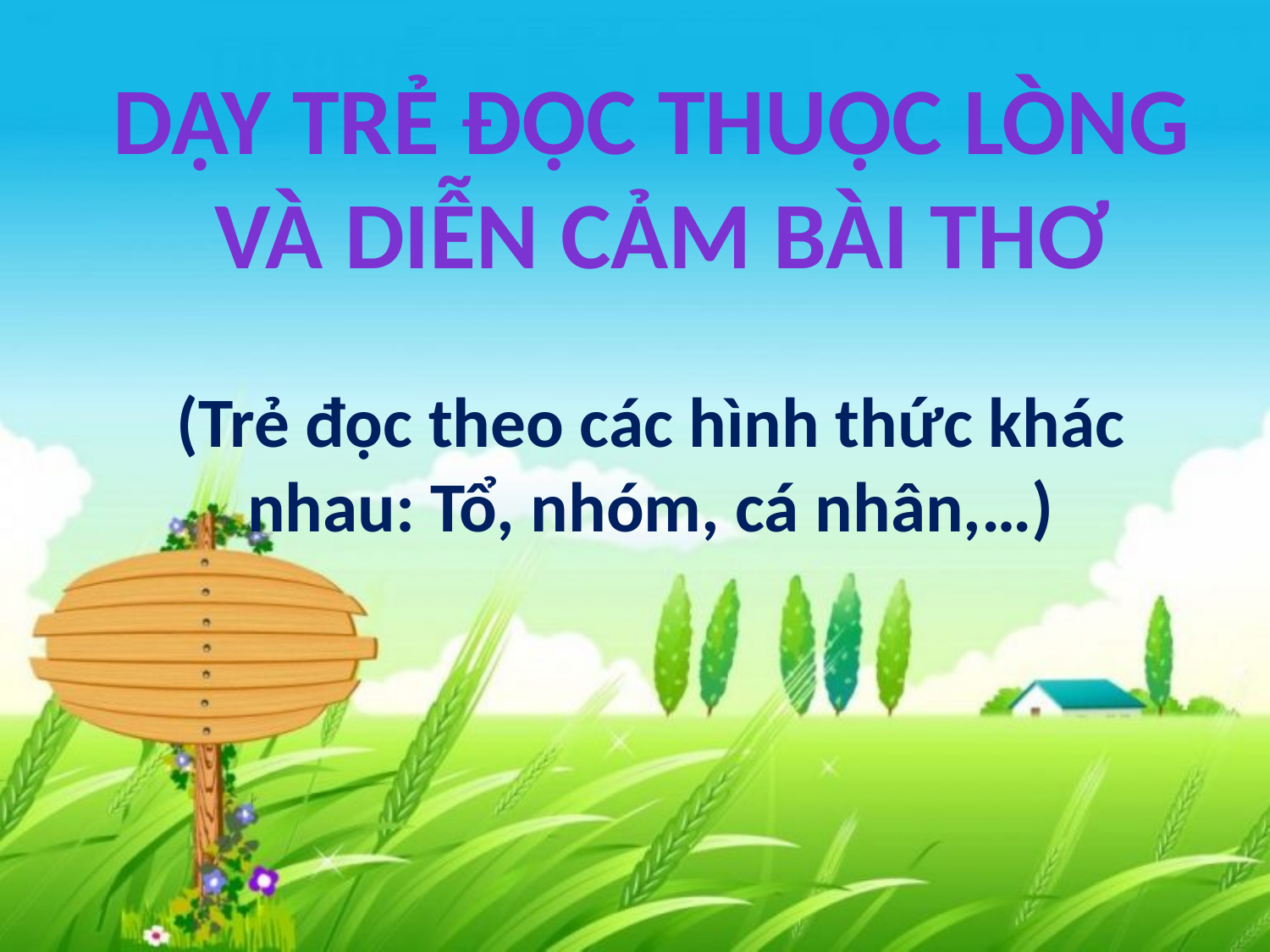

Dạy trẻ đọc thuộc lòng
 và diễn cảm bài thơ
(Trẻ đọc theo các hình thức khác nhau: Tổ, nhóm, cá nhân,…)